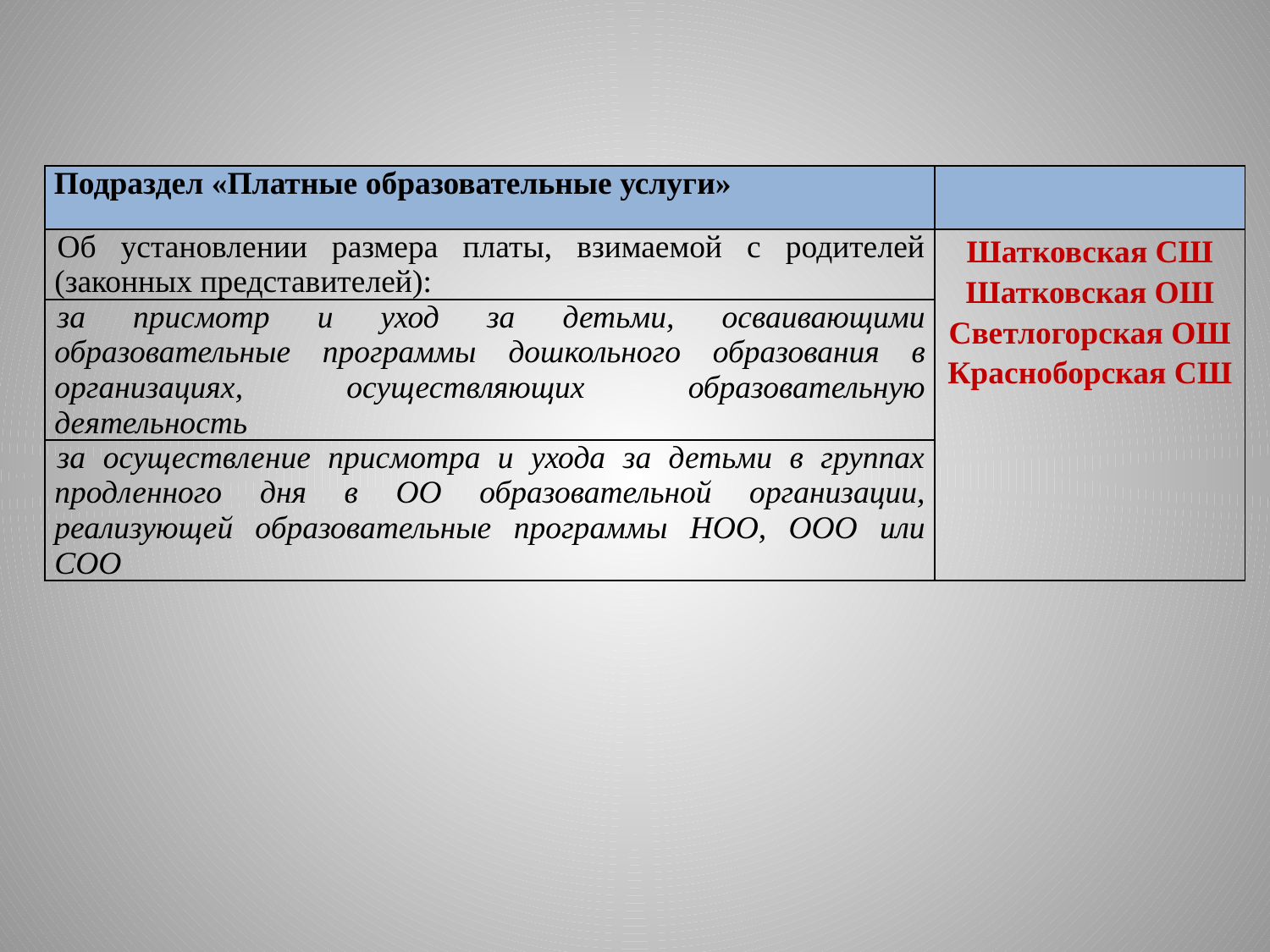

| Подраздел «Платные образовательные услуги» |  |
| --- | --- |
| Об установлении размера платы, взимаемой с родителей (законных представителей): | Шатковская СШ Шатковская ОШ Светлогорская ОШ Красноборская СШ |
| за присмотр и уход за детьми, осваивающими образовательные программы дошкольного образования в организациях, осуществляющих образовательную деятельность |  |
| за осуществление присмотра и ухода за детьми в группах продленного дня в ОО образовательной организации, реализующей образовательные программы НОО, ООО или СОО |  |